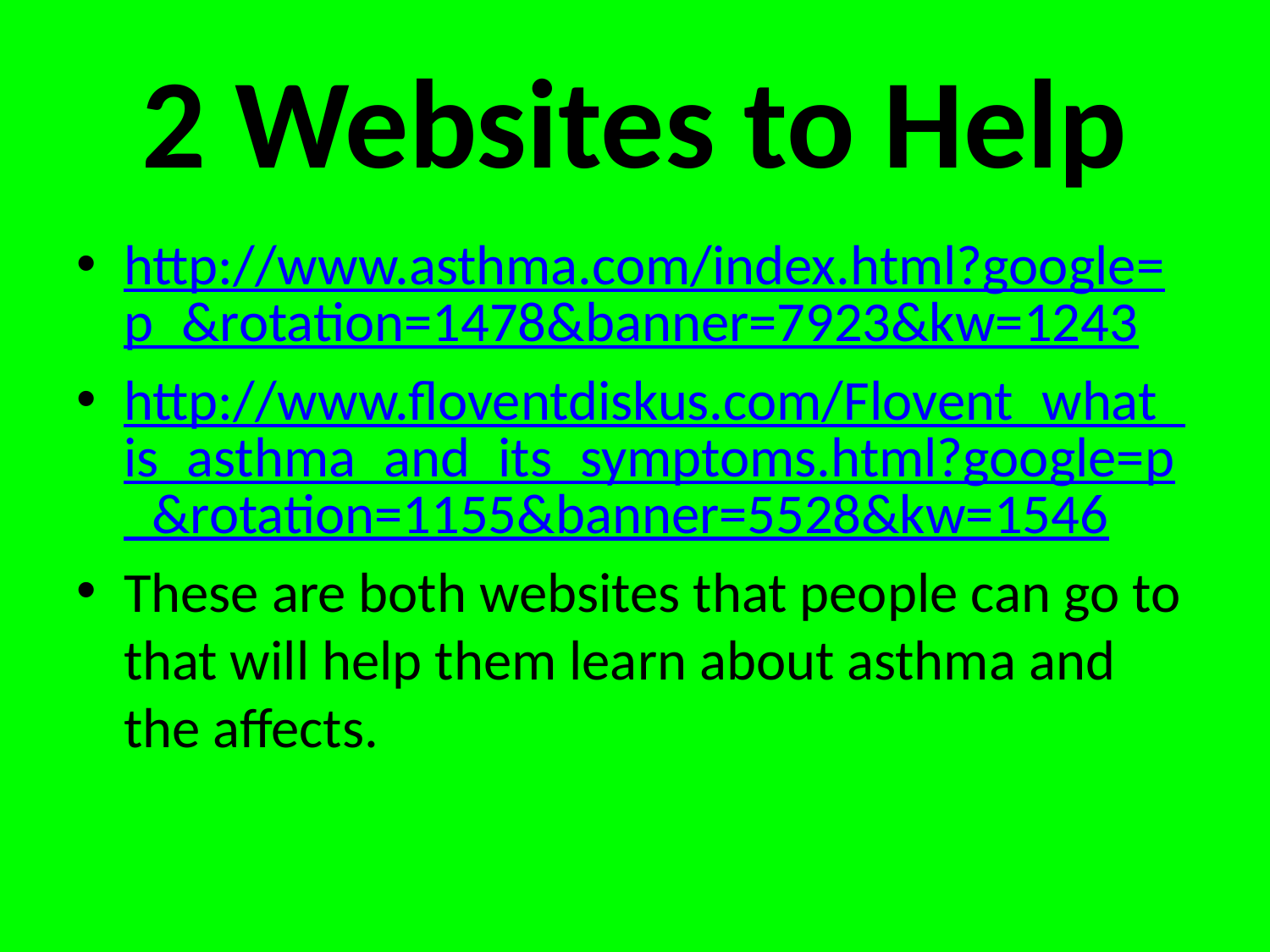

# 2 Websites to Help
http://www.asthma.com/index.html?google=p_&rotation=1478&banner=7923&kw=1243
http://www.floventdiskus.com/Flovent_what_is_asthma_and_its_symptoms.html?google=p_&rotation=1155&banner=5528&kw=1546
These are both websites that people can go to that will help them learn about asthma and the affects.